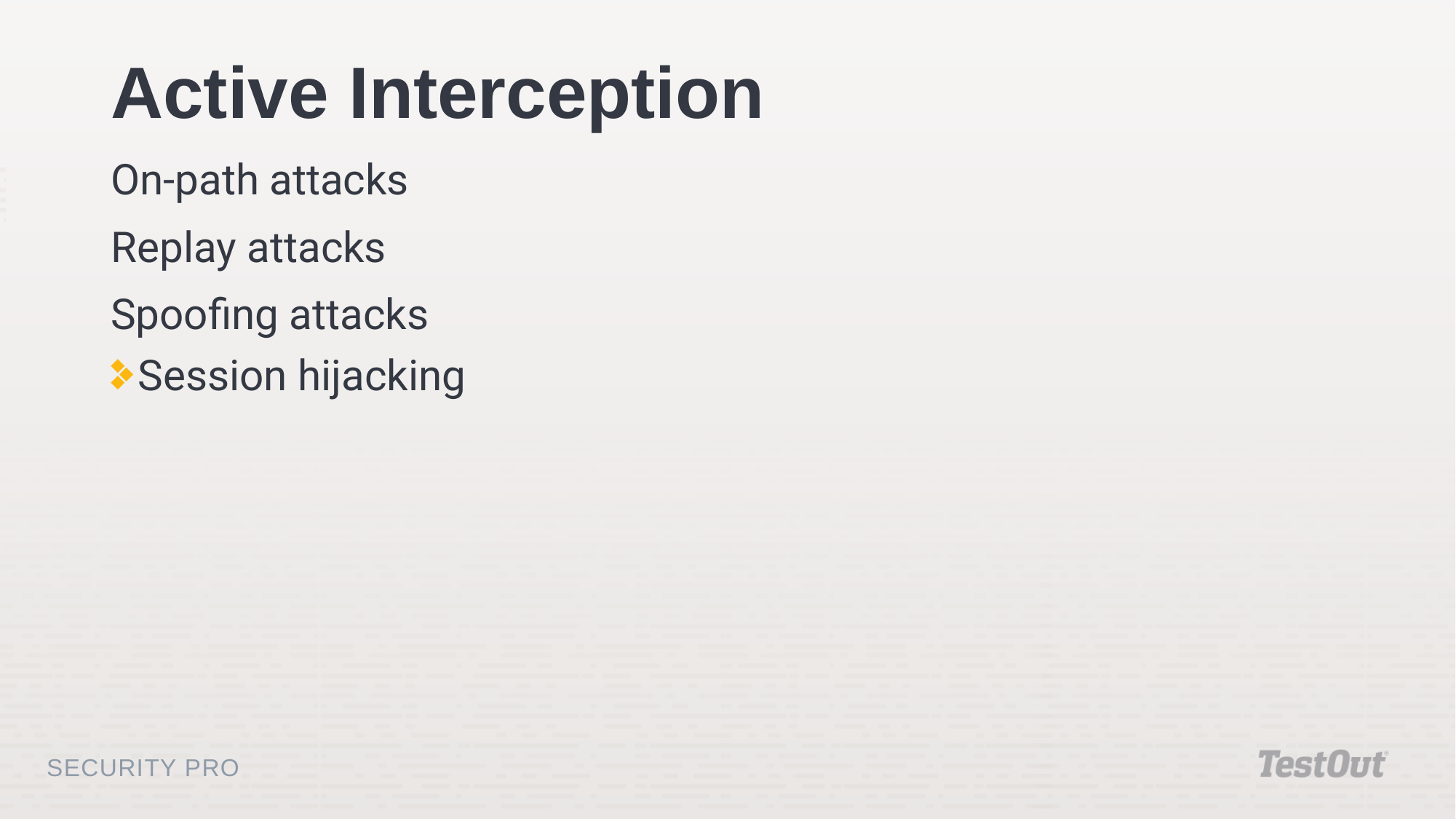

# Active Interception
On-path attacks
Replay attacks
Spoofing attacks
Session hijacking
Security Pro